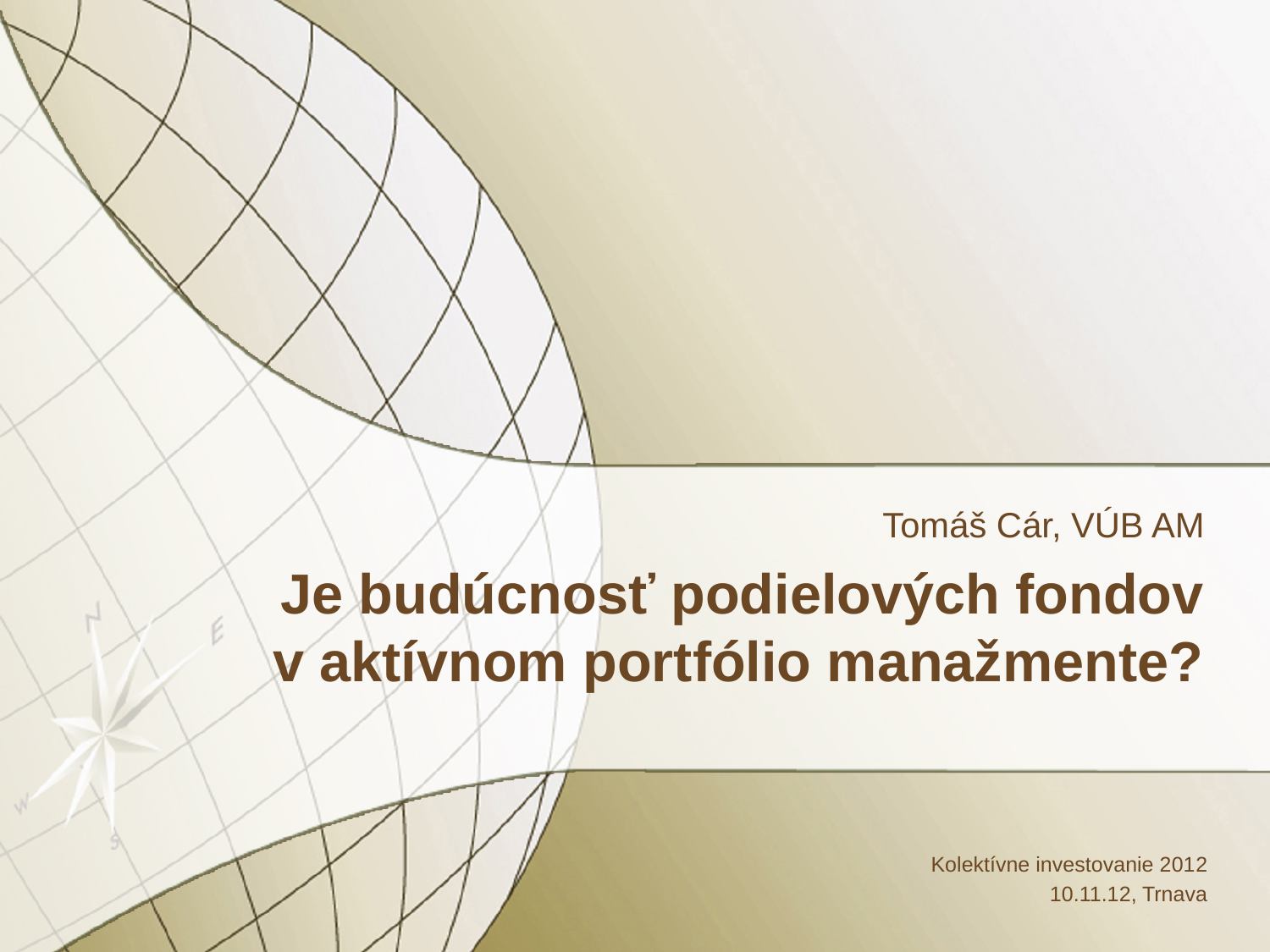

Tomáš Cár, VÚB AM
# Je budúcnosť podielových fondov v aktívnom portfólio manažmente?
Kolektívne investovanie 2012
10.11.12, Trnava